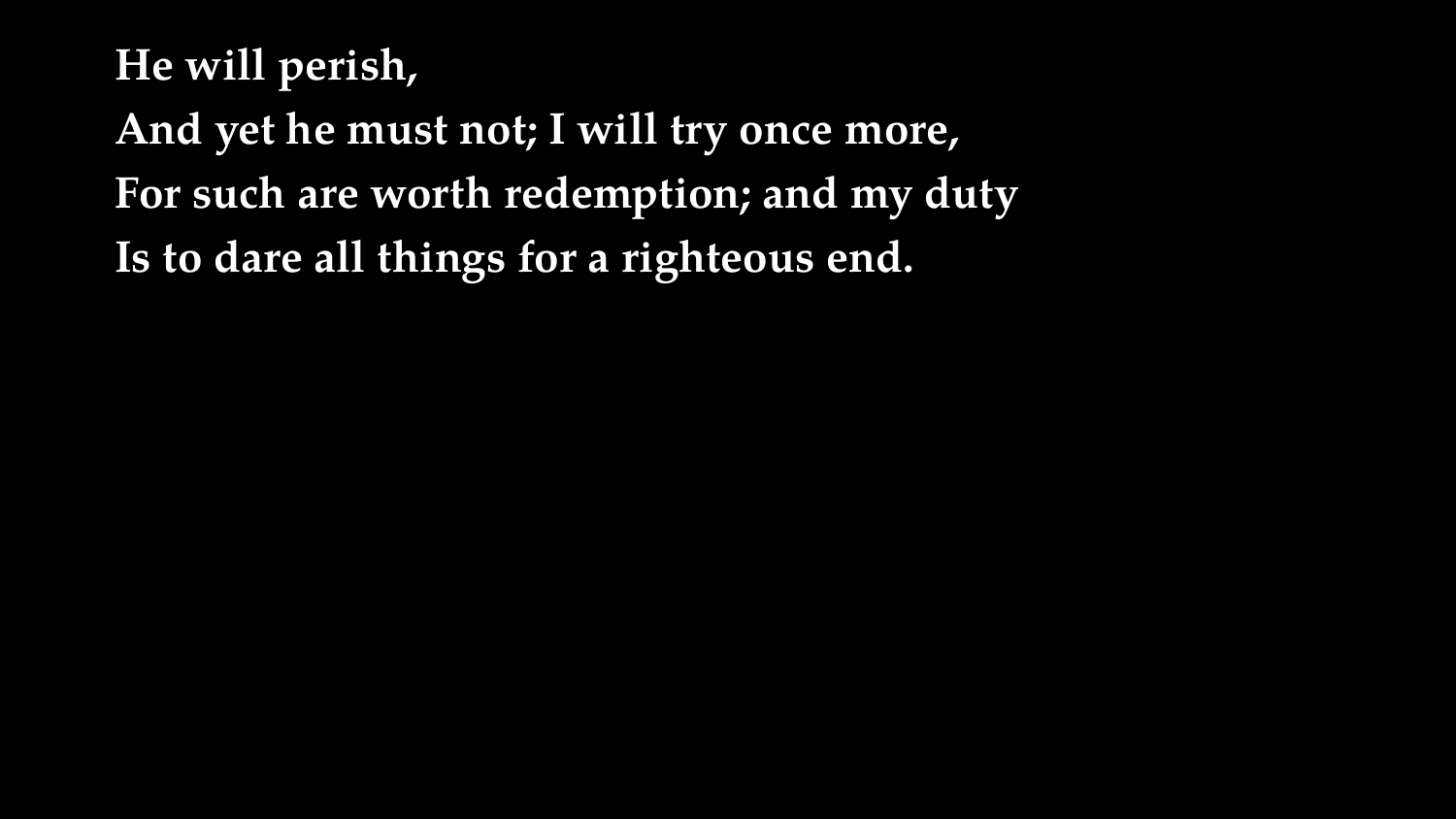

# He will perish, And yet he must not; I will try once more, For such are worth redemption; and my duty Is to dare all things for a righteous end.